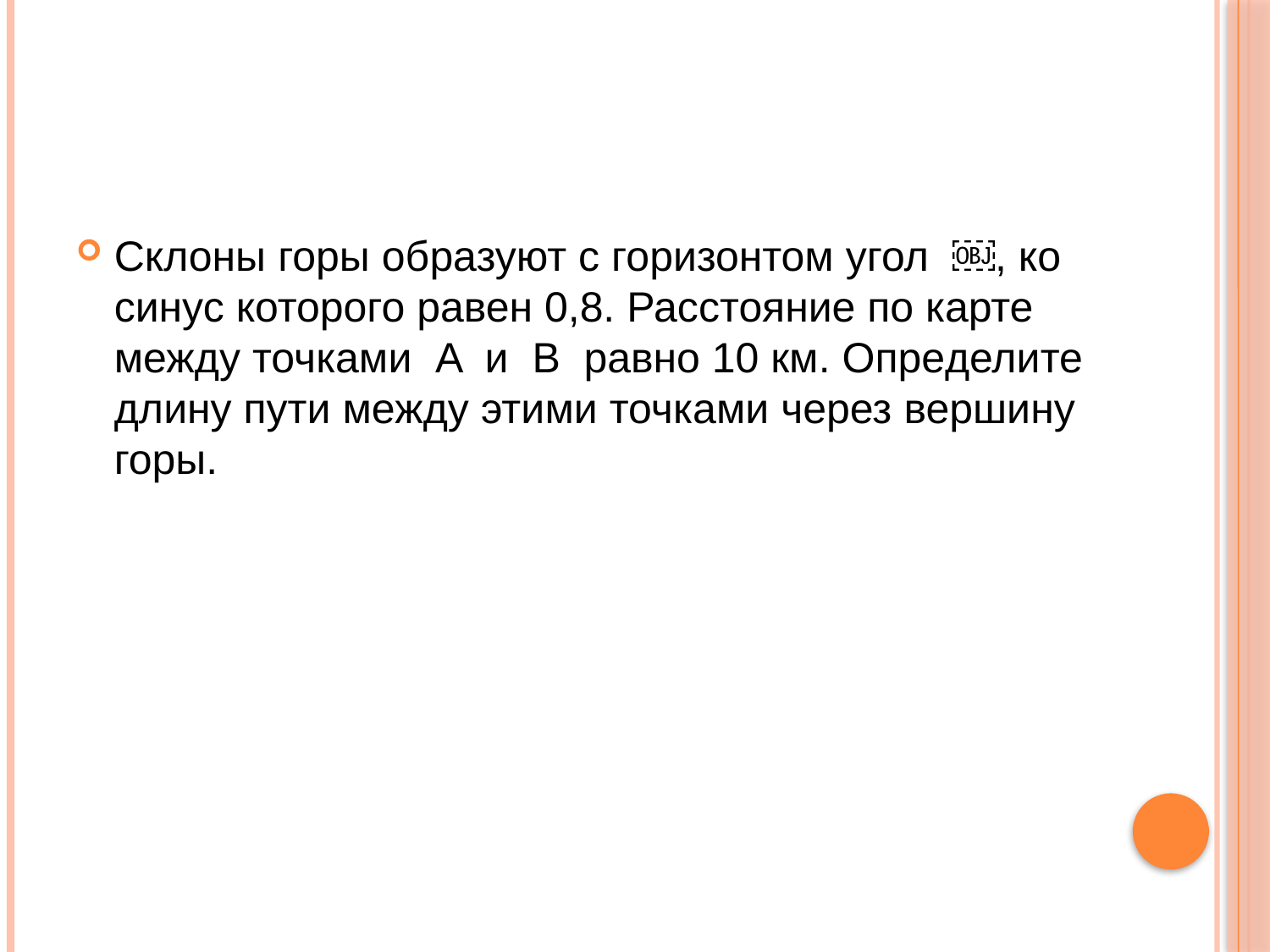

#
Скло­ны горы об­ра­зу­ют с го­ри­зон­том угол  ￼, ко­си­нус которого равен 0,8. Рас­сто­я­ние по карте между точ­ка­ми  A  и  B  равно 10 км. Опре­де­ли­те длину пути между этими точ­ка­ми через вер­ши­ну горы.